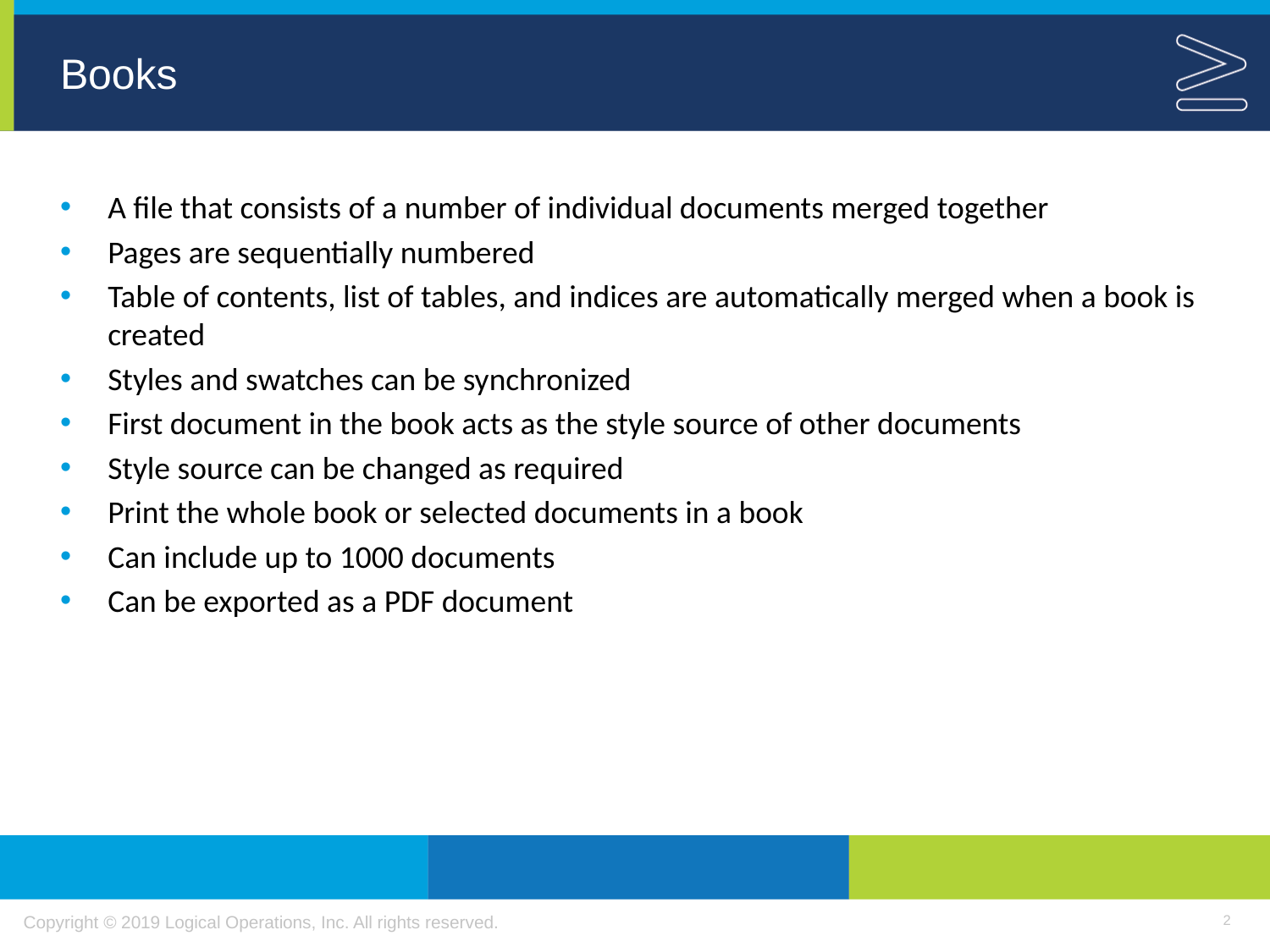

# Books
A file that consists of a number of individual documents merged together
Pages are sequentially numbered
Table of contents, list of tables, and indices are automatically merged when a book is created
Styles and swatches can be synchronized
First document in the book acts as the style source of other documents
Style source can be changed as required
Print the whole book or selected documents in a book
Can include up to 1000 documents
Can be exported as a PDF document
2